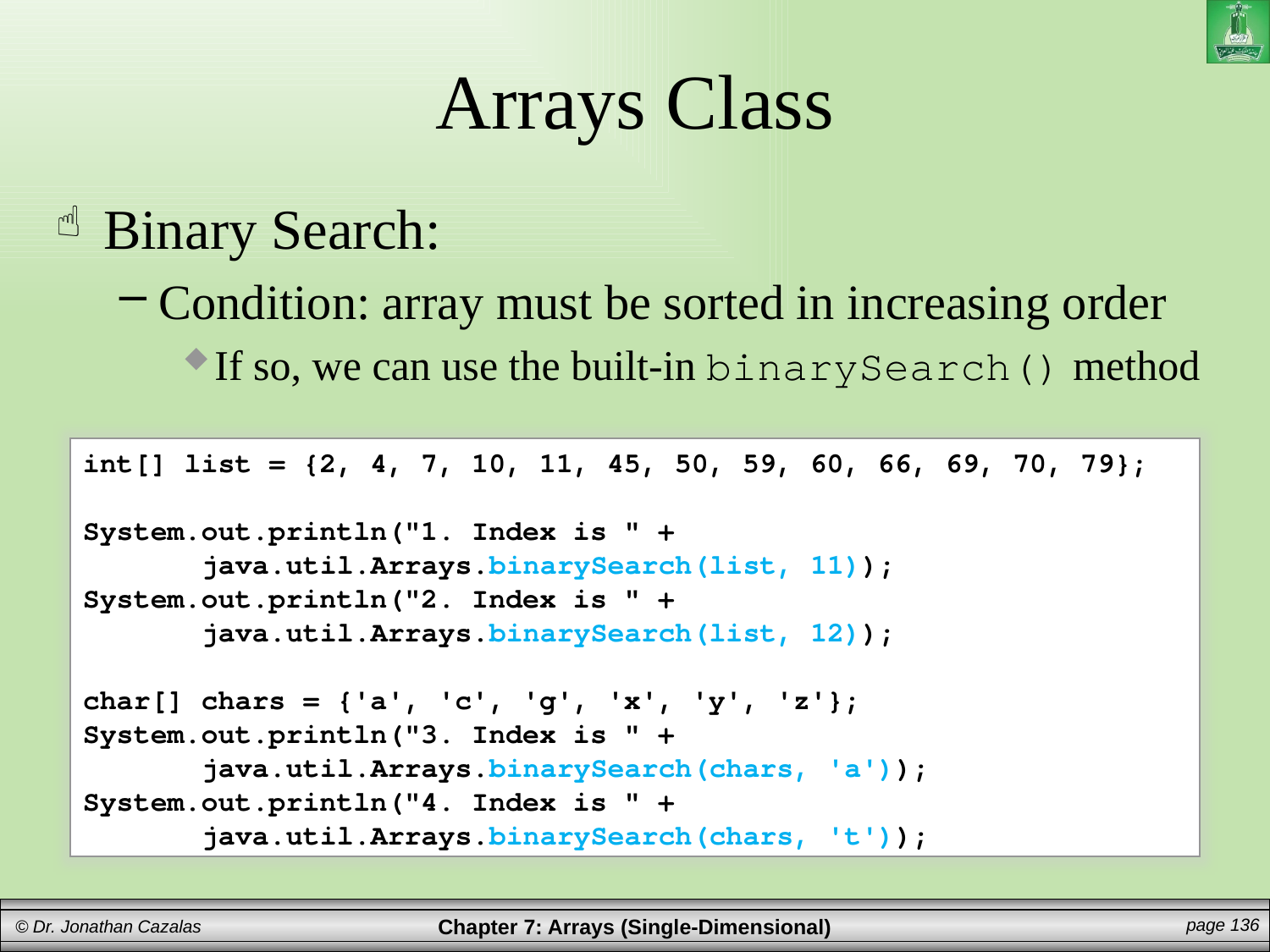

# Arrays Class
Binary Search:
Condition: array must be sorted in increasing order
If so, we can use the built-in binarySearch() method
int[] list = {2, 4, 7, 10, 11, 45, 50, 59, 60, 66, 69, 70, 79};

System.out.println("1. Index is " +
       java.util.Arrays.binarySearch(list, 11));
System.out.println("2. Index is " +
       java.util.Arrays.binarySearch(list, 12));

char[] chars = {'a', 'c', 'g', 'x', 'y', 'z'};
System.out.println("3. Index is " +
       java.util.Arrays.binarySearch(chars, 'a'));
System.out.println("4. Index is " +
       java.util.Arrays.binarySearch(chars, 't'));